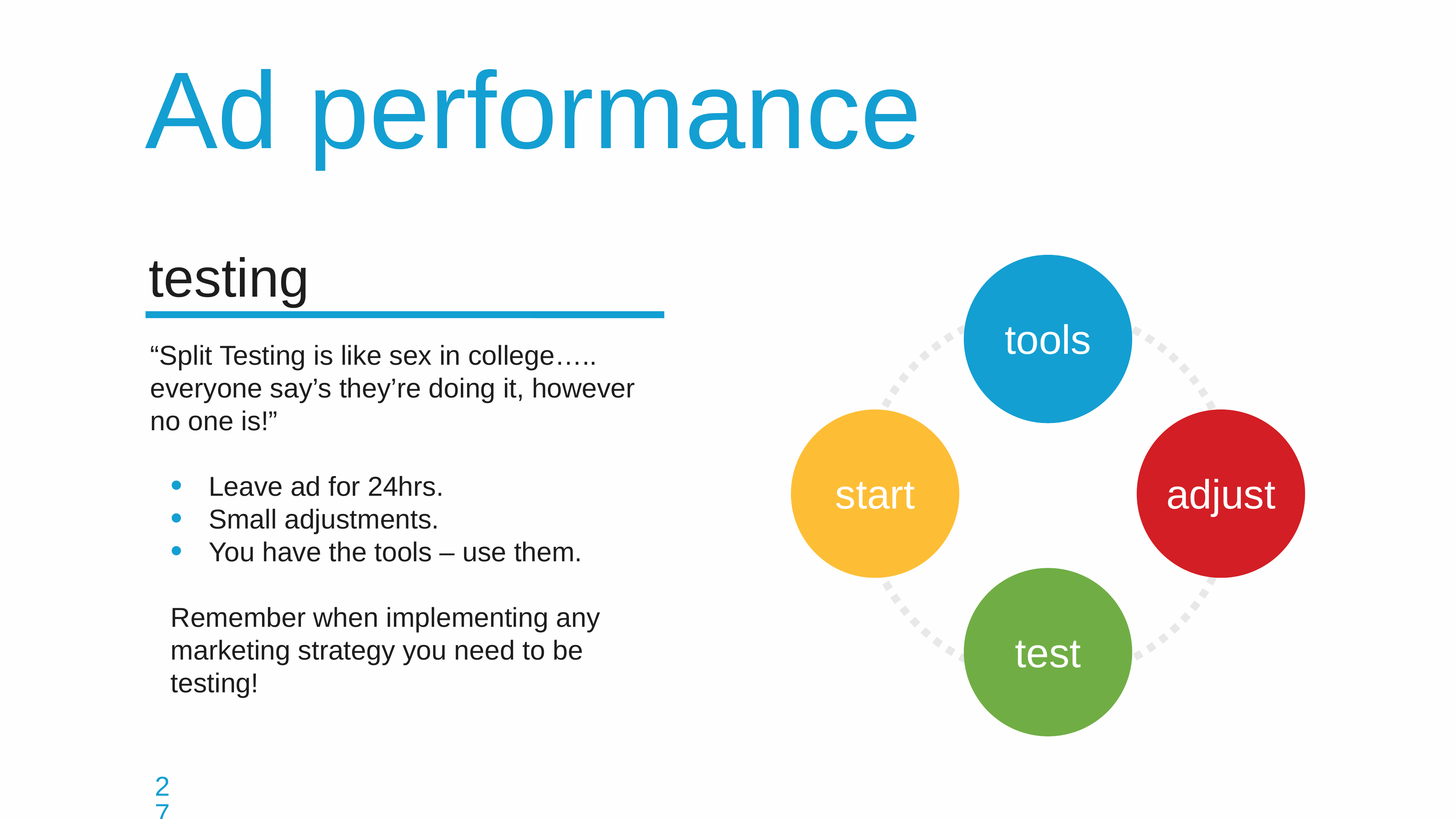

Ad performance
testing

“Split Testing is like sex in college….. everyone say’s they’re doing it, however no one is!”

Leave ad for 24hrs.
Small adjustments.
You have the tools – use them.

Remember when implementing any marketing strategy you need to be testing!

tools

start

adjust

test
27